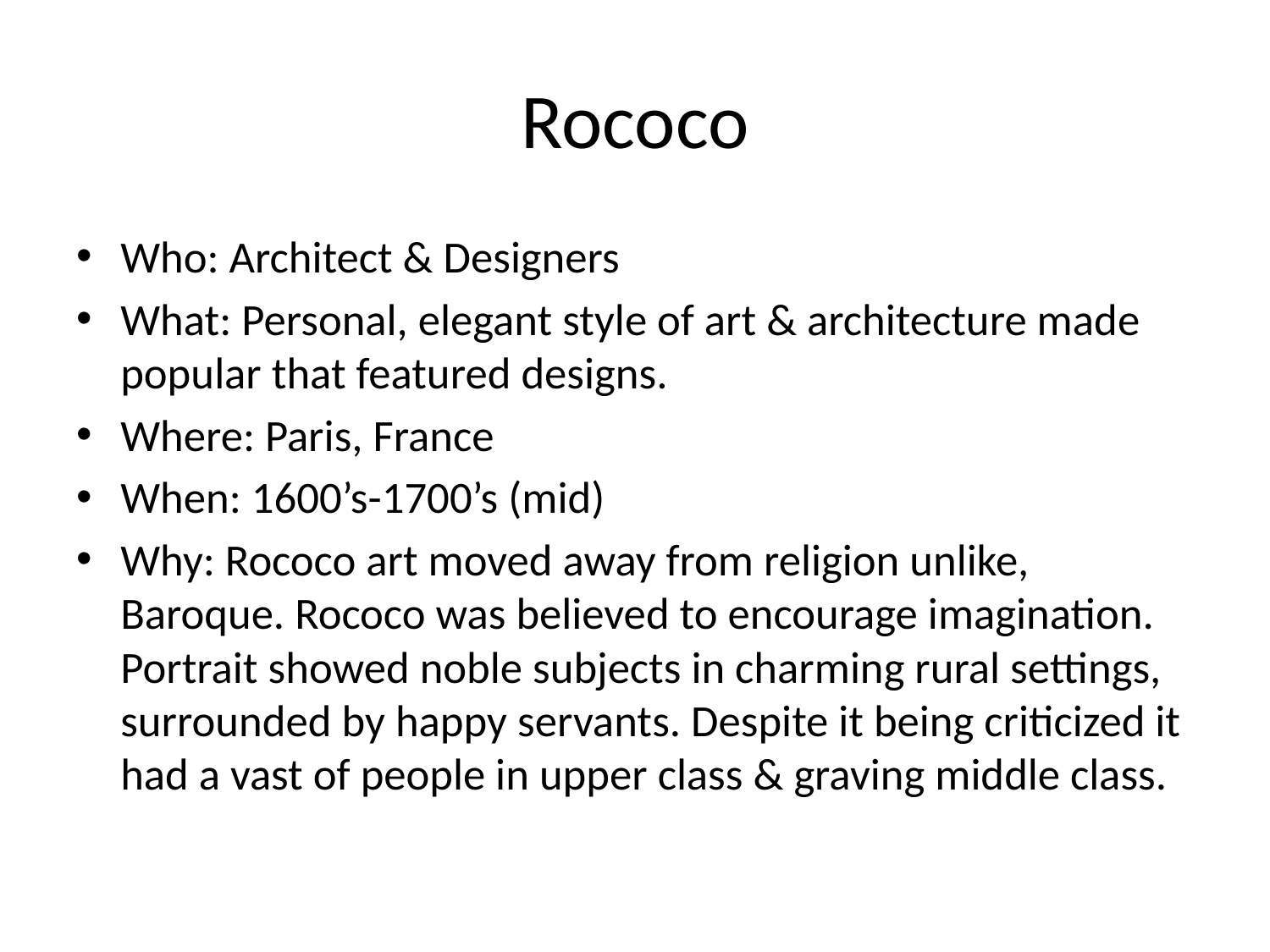

# Rococo
Who: Architect & Designers
What: Personal, elegant style of art & architecture made popular that featured designs.
Where: Paris, France
When: 1600’s-1700’s (mid)
Why: Rococo art moved away from religion unlike, Baroque. Rococo was believed to encourage imagination. Portrait showed noble subjects in charming rural settings, surrounded by happy servants. Despite it being criticized it had a vast of people in upper class & graving middle class.